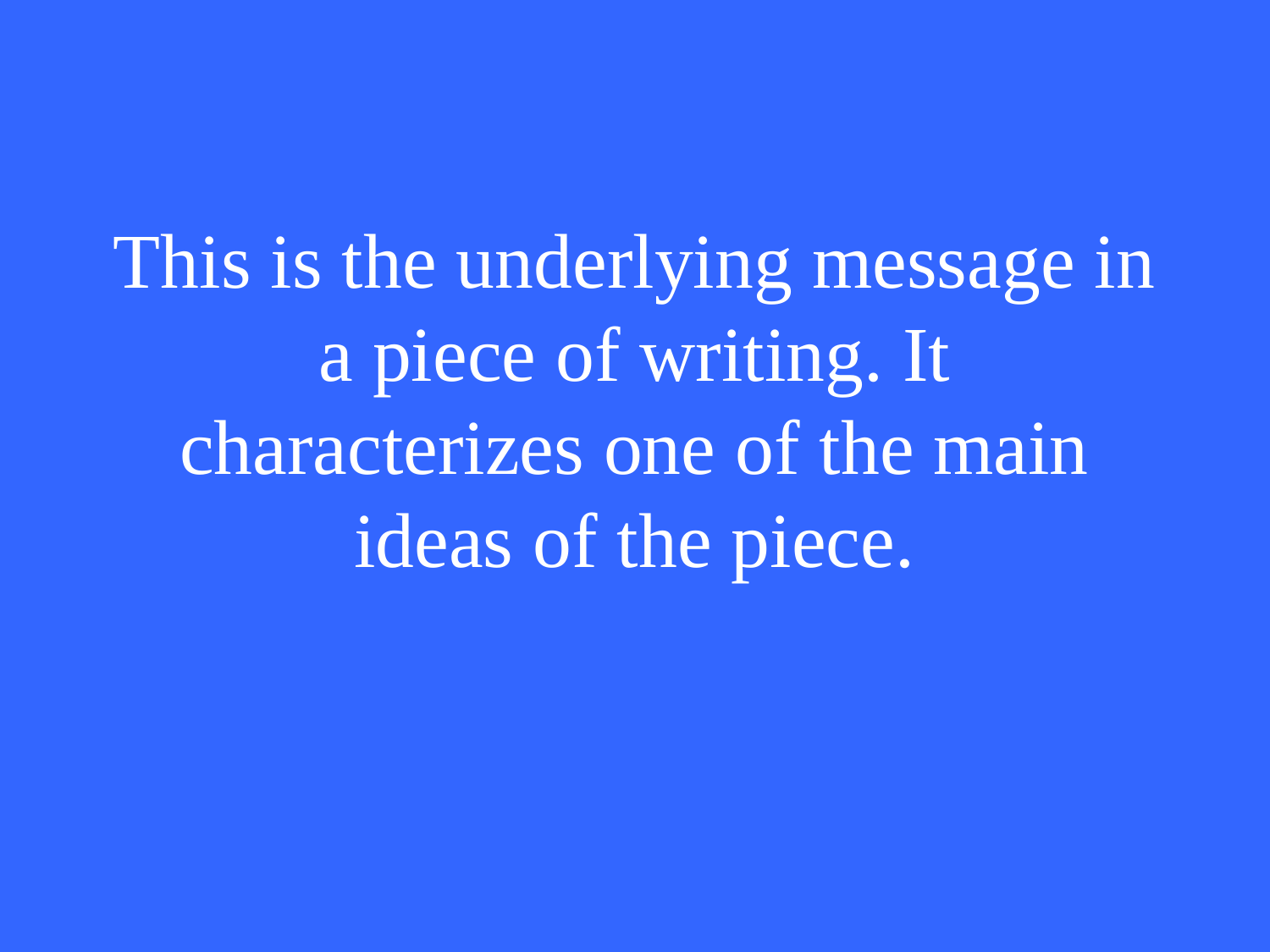

# This is the underlying message in a piece of writing. It characterizes one of the main ideas of the piece.